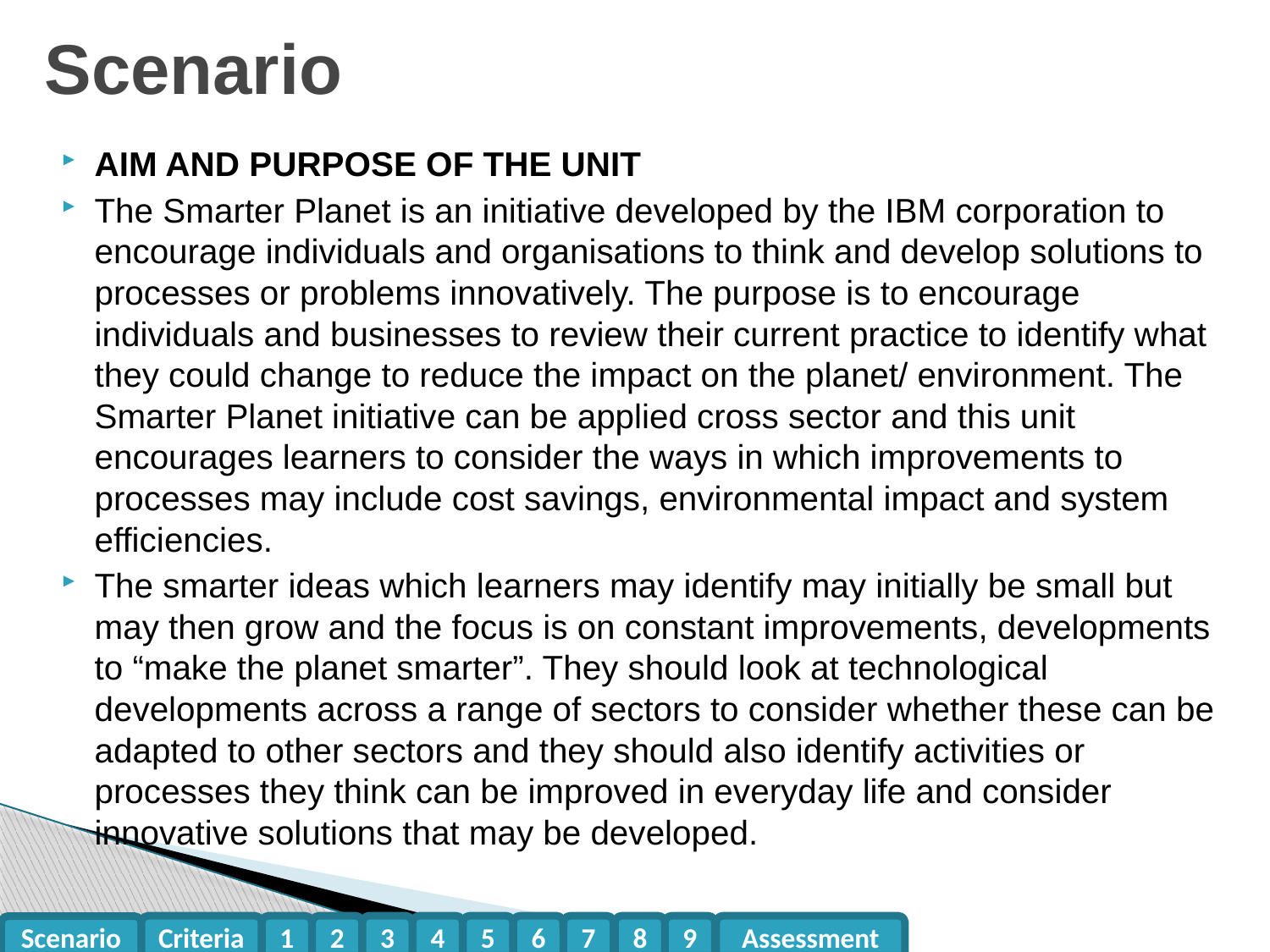

# Scenario
AIM AND PURPOSE OF THE UNIT
The Smarter Planet is an initiative developed by the IBM corporation to encourage individuals and organisations to think and develop solutions to processes or problems innovatively. The purpose is to encourage individuals and businesses to review their current practice to identify what they could change to reduce the impact on the planet/ environment. The Smarter Planet initiative can be applied cross sector and this unit encourages learners to consider the ways in which improvements to processes may include cost savings, environmental impact and system efficiencies.
The smarter ideas which learners may identify may initially be small but may then grow and the focus is on constant improvements, developments to “make the planet smarter”. They should look at technological developments across a range of sectors to consider whether these can be adapted to other sectors and they should also identify activities or processes they think can be improved in everyday life and consider innovative solutions that may be developed.